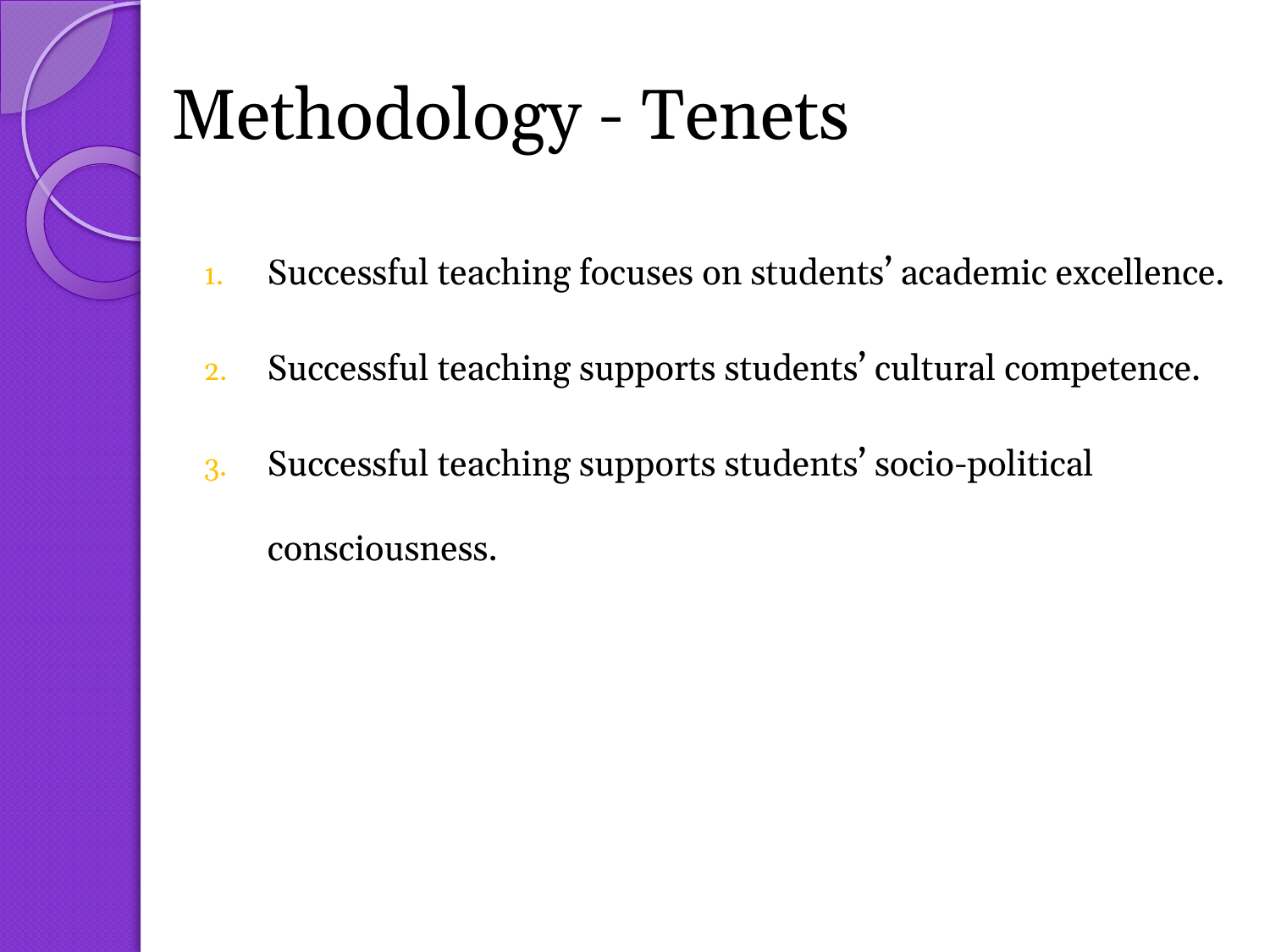

# Methodology - Tenets
Successful teaching focuses on students’ academic excellence.
Successful teaching supports students’ cultural competence.
Successful teaching supports students’ socio-political consciousness.